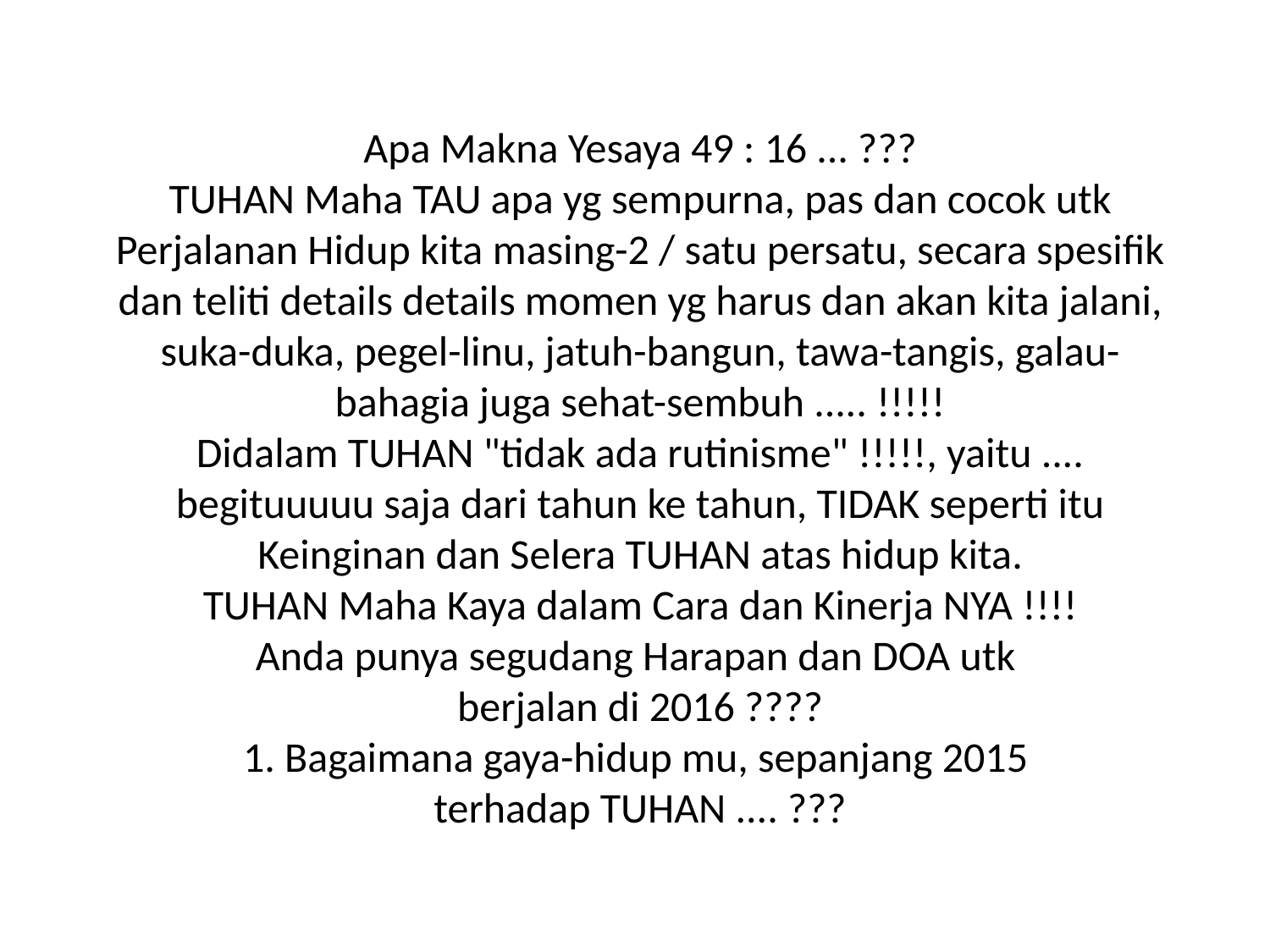

# Apa Makna Yesaya 49 : 16 ... ??? TUHAN Maha TAU apa yg sempurna, pas dan cocok utk Perjalanan Hidup kita masing-2 / satu persatu, secara spesifik dan teliti details details momen yg harus dan akan kita jalani, suka-duka, pegel-linu, jatuh-bangun, tawa-tangis, galau-bahagia juga sehat-sembuh ..... !!!!! Didalam TUHAN "tidak ada rutinisme" !!!!!, yaitu .... begituuuuu saja dari tahun ke tahun, TIDAK seperti itu Keinginan dan Selera TUHAN atas hidup kita. TUHAN Maha Kaya dalam Cara dan Kinerja NYA !!!! Anda punya segudang Harapan dan DOA utk berjalan di 2016 ???? 1. Bagaimana gaya-hidup mu, sepanjang 2015 terhadap TUHAN .... ???